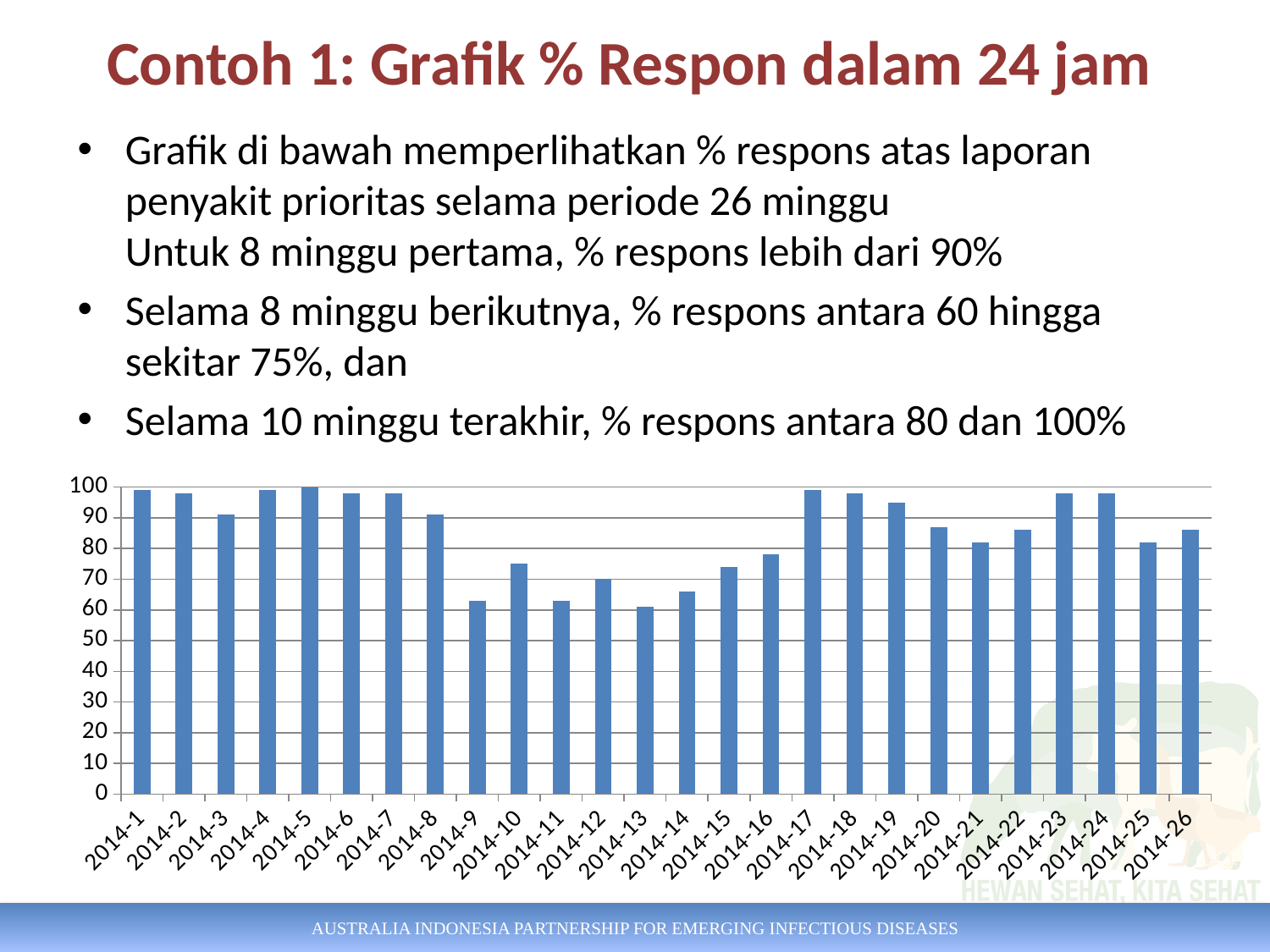

# Contoh 1: Grafik % Respon dalam 24 jam
Grafik di bawah memperlihatkan % respons atas laporan penyakit prioritas selama periode 26 minggu
Untuk 8 minggu pertama, % respons lebih dari 90%
Selama 8 minggu berikutnya, % respons antara 60 hingga sekitar 75%, dan
Selama 10 minggu terakhir, % respons antara 80 dan 100%

### Chart

| Category | % respons dalam 48 jam |
|---|---|
| 2014-1 | 99.0 |
| 2014-2 | 98.0 |
| 2014-3 | 91.0 |
| 2014-4 | 99.0 |
| 2014-5 | 100.0 |
| 2014-6 | 98.0 |
| 2014-7 | 98.0 |
| 2014-8 | 91.0 |
| 2014-9 | 63.0 |
| 2014-10 | 75.0 |
| 2014-11 | 63.0 |
| 2014-12 | 70.0 |
| 2014-13 | 61.0 |
| 2014-14 | 66.0 |
| 2014-15 | 74.0 |
| 2014-16 | 78.0 |
| 2014-17 | 99.0 |
| 2014-18 | 98.0 |
| 2014-19 | 95.0 |
| 2014-20 | 87.0 |
| 2014-21 | 82.0 |
| 2014-22 | 86.0 |
| 2014-23 | 98.0 |
| 2014-24 | 98.0 |
| 2014-25 | 82.0 |
| 2014-26 | 86.0 |